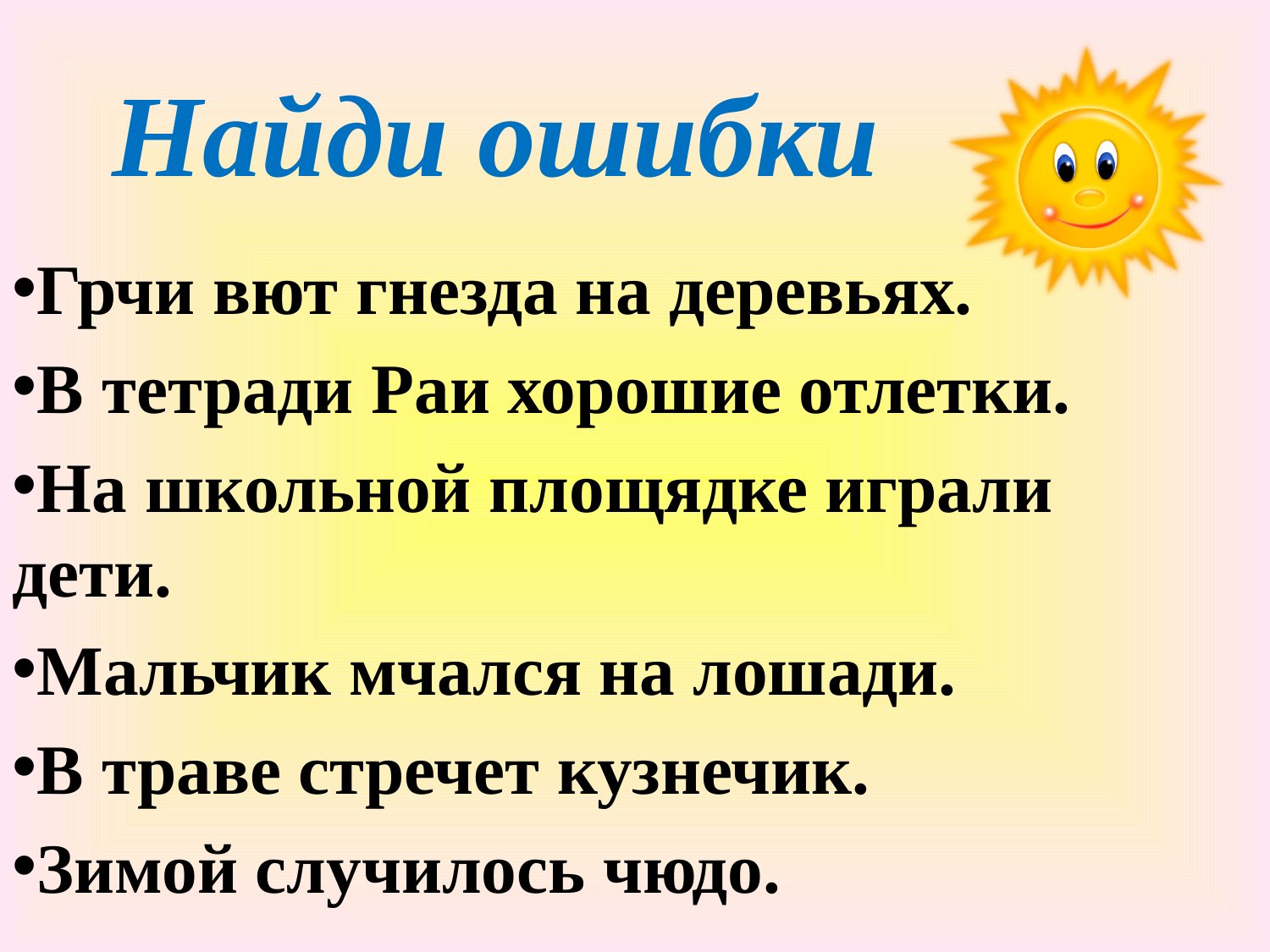

Найди ошибки

Грчи вют гнезда на деревьях.
В тетради Раи хорошие отлетки.
На школьной площядке играли   дети.
Мальчик мчался на лошади.
В траве стречет кузнечик.
Зимой случилось чюдо.